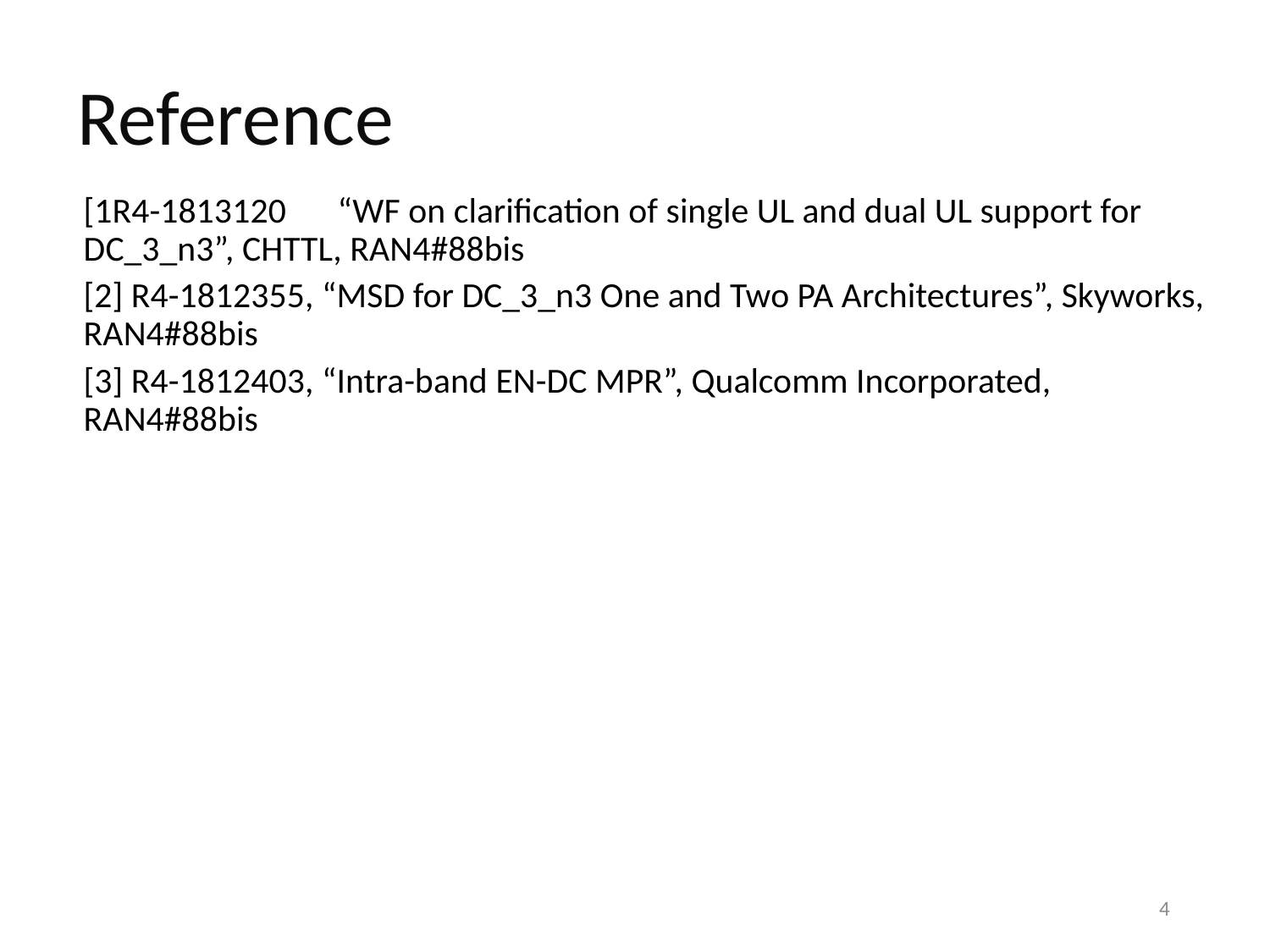

# Reference
[1R4-1813120	“WF on clarification of single UL and dual UL support for DC_3_n3”, CHTTL, RAN4#88bis
[2] R4-1812355, “MSD for DC_3_n3 One and Two PA Architectures”, Skyworks, RAN4#88bis
[3] R4-1812403, “Intra-band EN-DC MPR”, Qualcomm Incorporated, RAN4#88bis
4